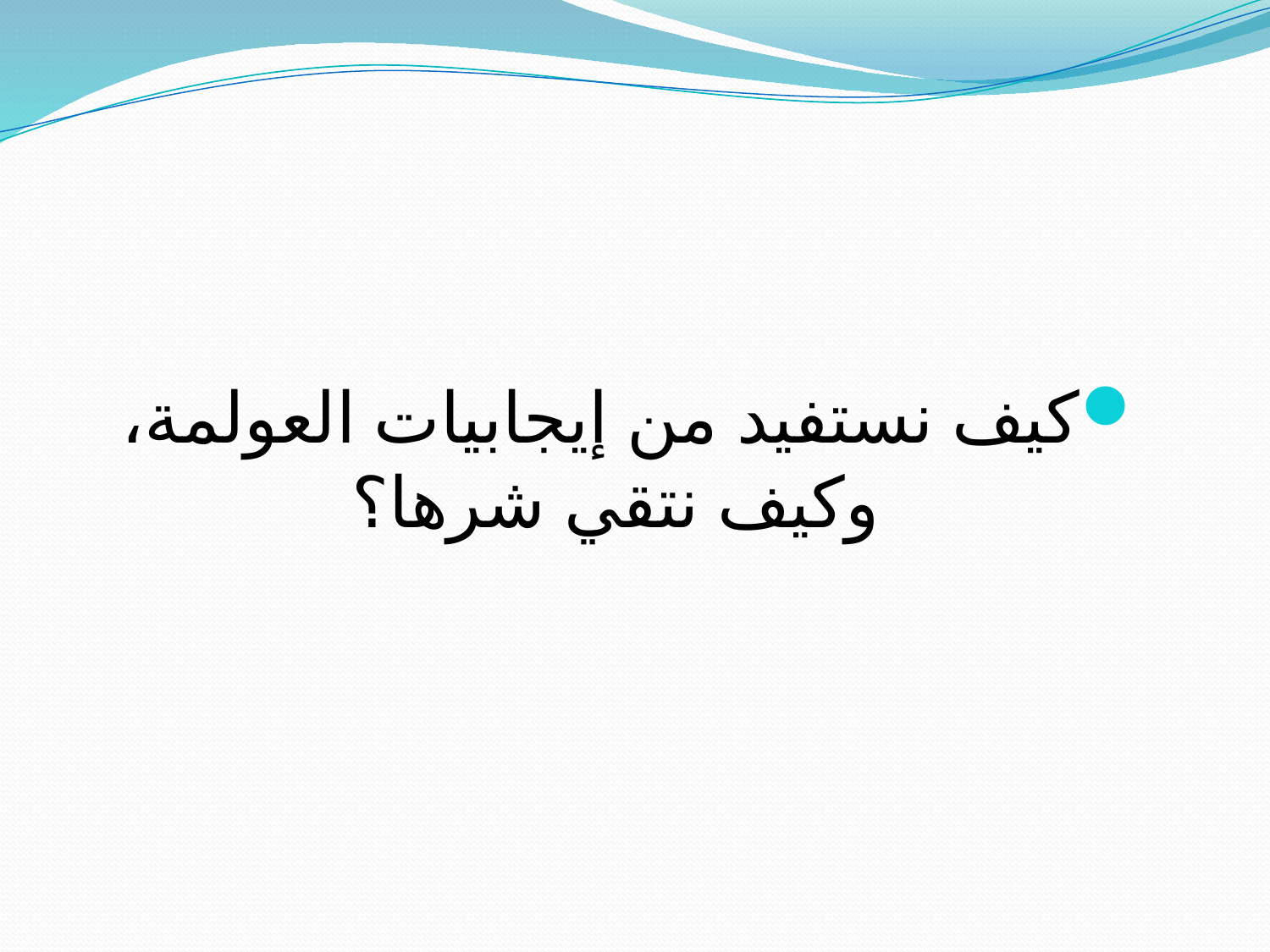

كيف نستفيد من إيجابيات العولمة، وكيف نتقي شرها؟